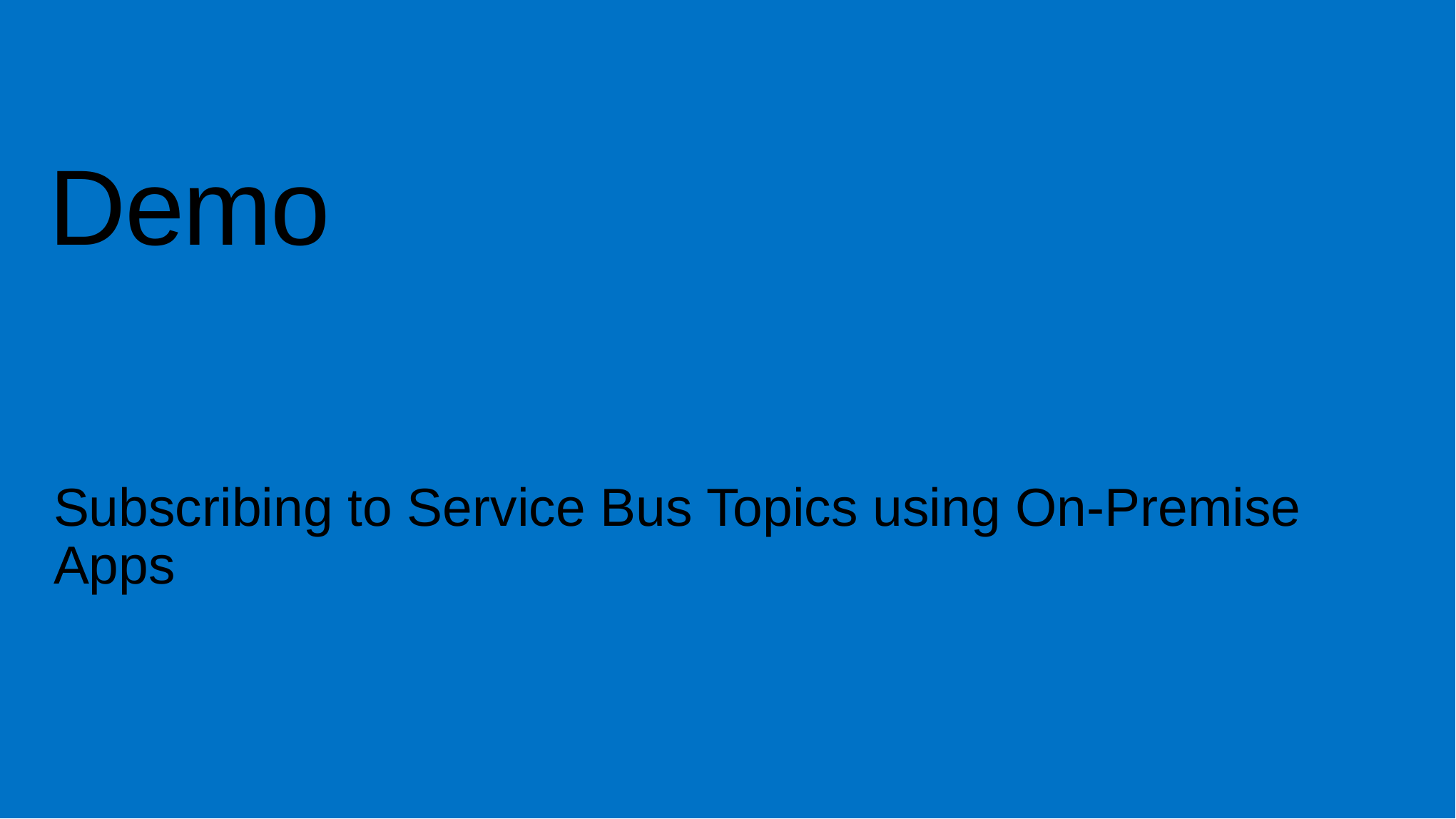

# Demo
Subscribing to Service Bus Topics using On-Premise Apps